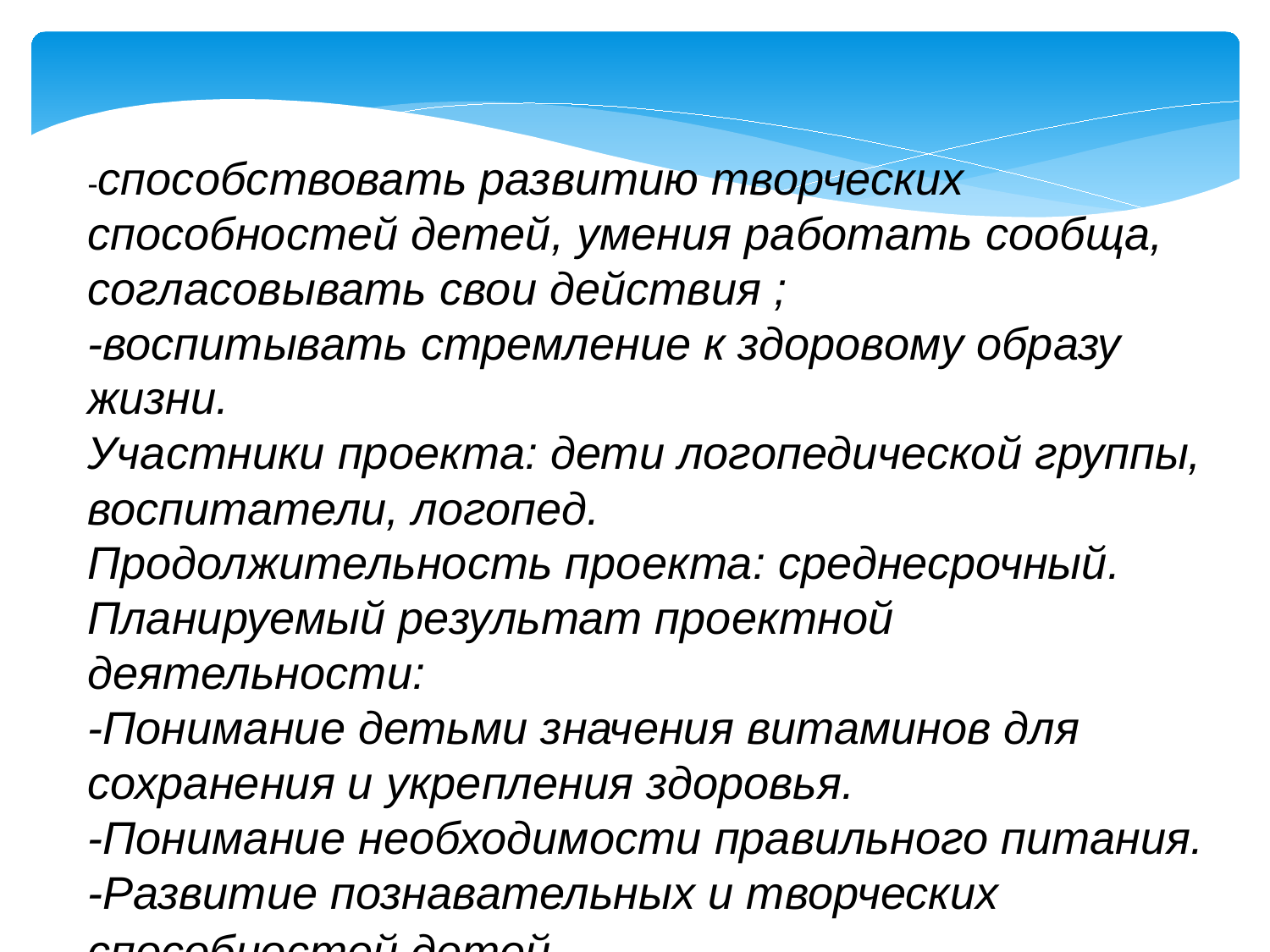

-способствовать развитию творческих способностей детей, умения работать сообща, согласовывать свои действия ;
-воспитывать стремление к здоровому образу жизни.
Участники проекта: дети логопедической группы, воспитатели, логопед.
Продолжительность проекта: среднесрочный.
Планируемый результат проектной деятельности:
-Понимание детьми значения витаминов для сохранения и укрепления здоровья.
-Понимание необходимости правильного питания.
-Развитие познавательных и творческих способностей детей.
-Повышение речевой активности, активизация словаря.